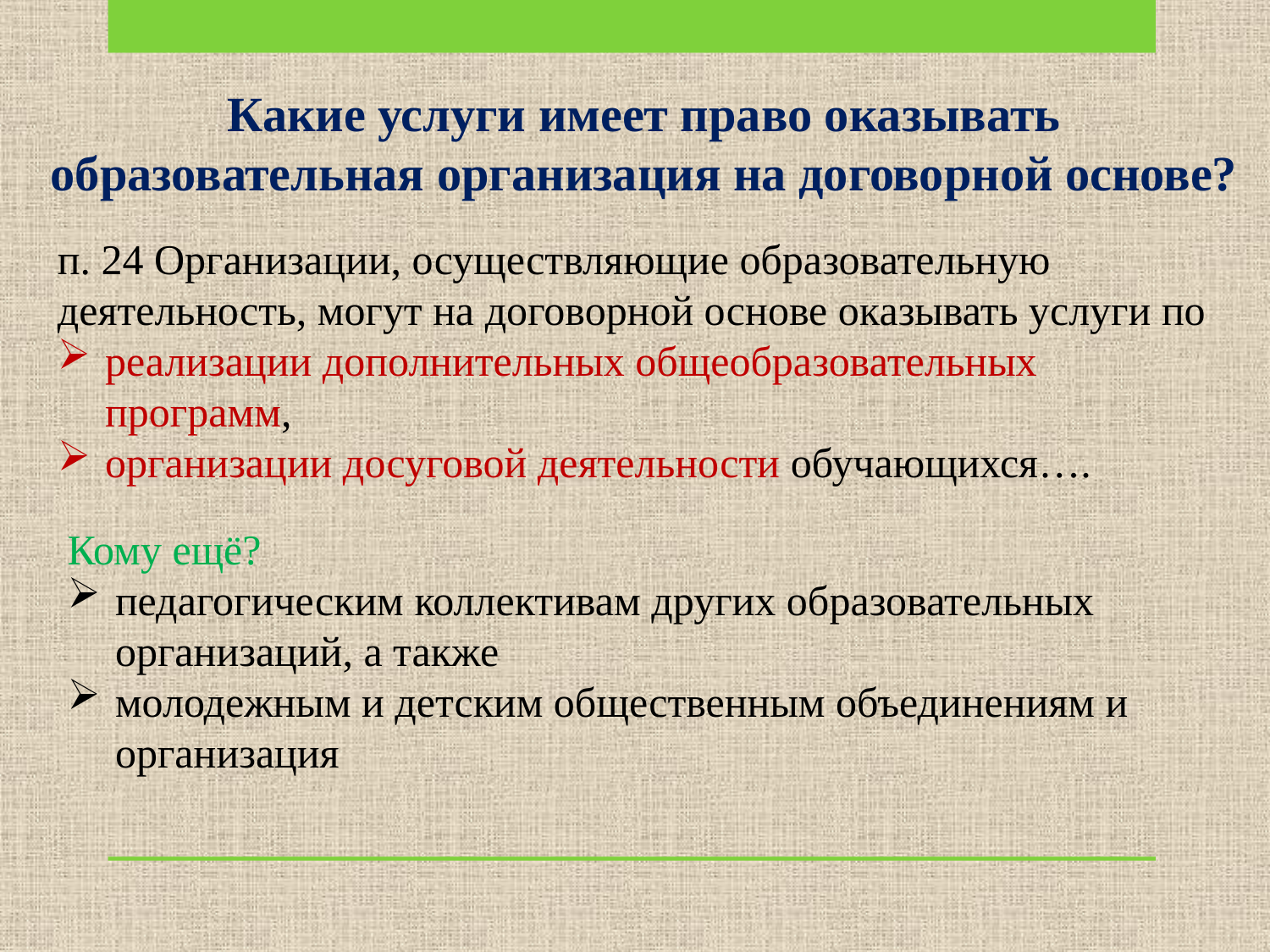

Какие услуги имеет право оказывать образовательная организация на договорной основе?
п. 24 Организации, осуществляющие образовательную деятельность, могут на договорной основе оказывать услуги по
реализации дополнительных общеобразовательных программ,
организации досуговой деятельности обучающихся….
Кому ещё?
педагогическим коллективам других образовательных организаций, а также
молодежным и детским общественным объединениям и организация